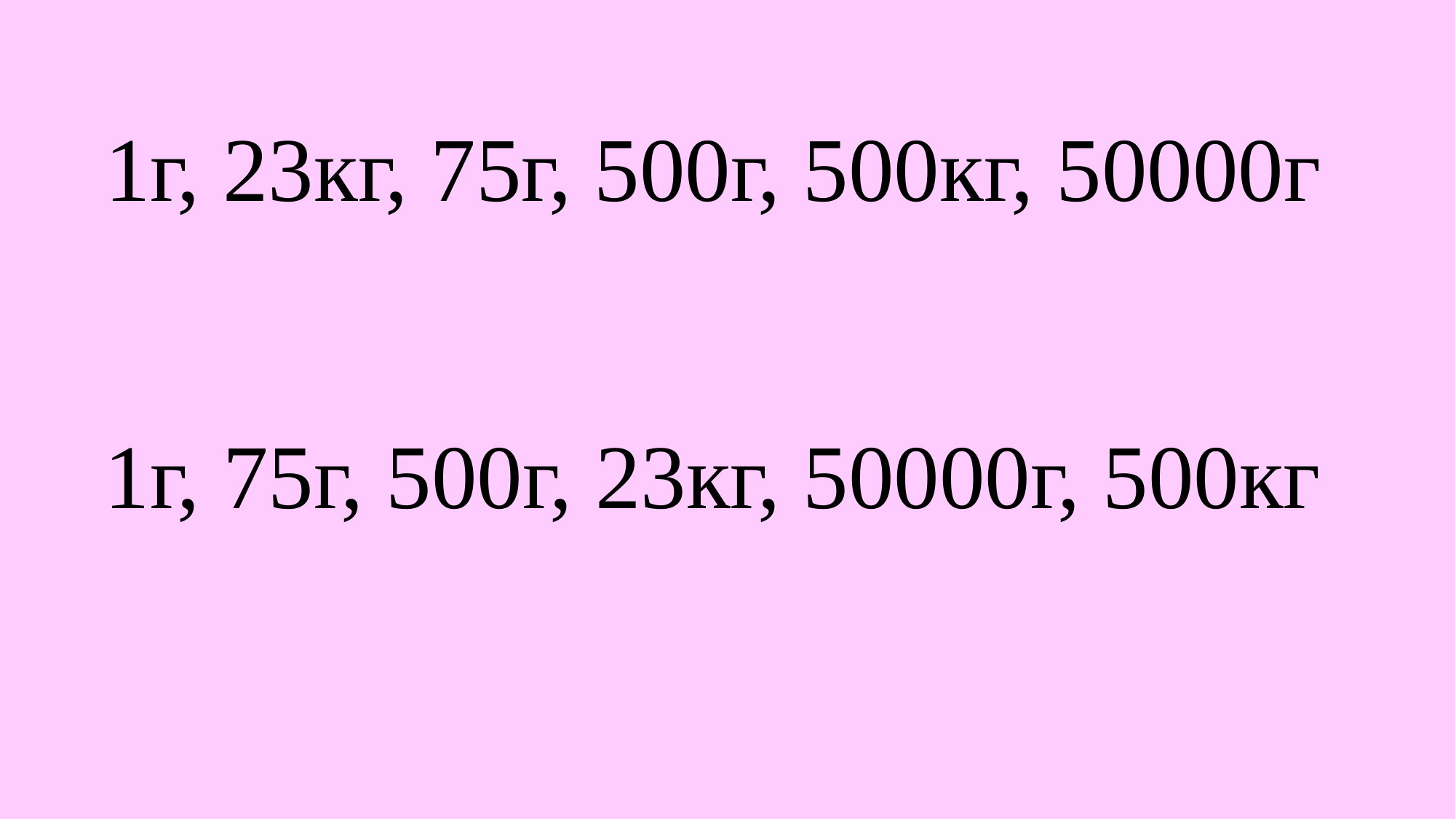

1г, 23кг, 75г, 500г, 500кг, 50000г
1г, 75г, 500г, 23кг, 50000г, 500кг